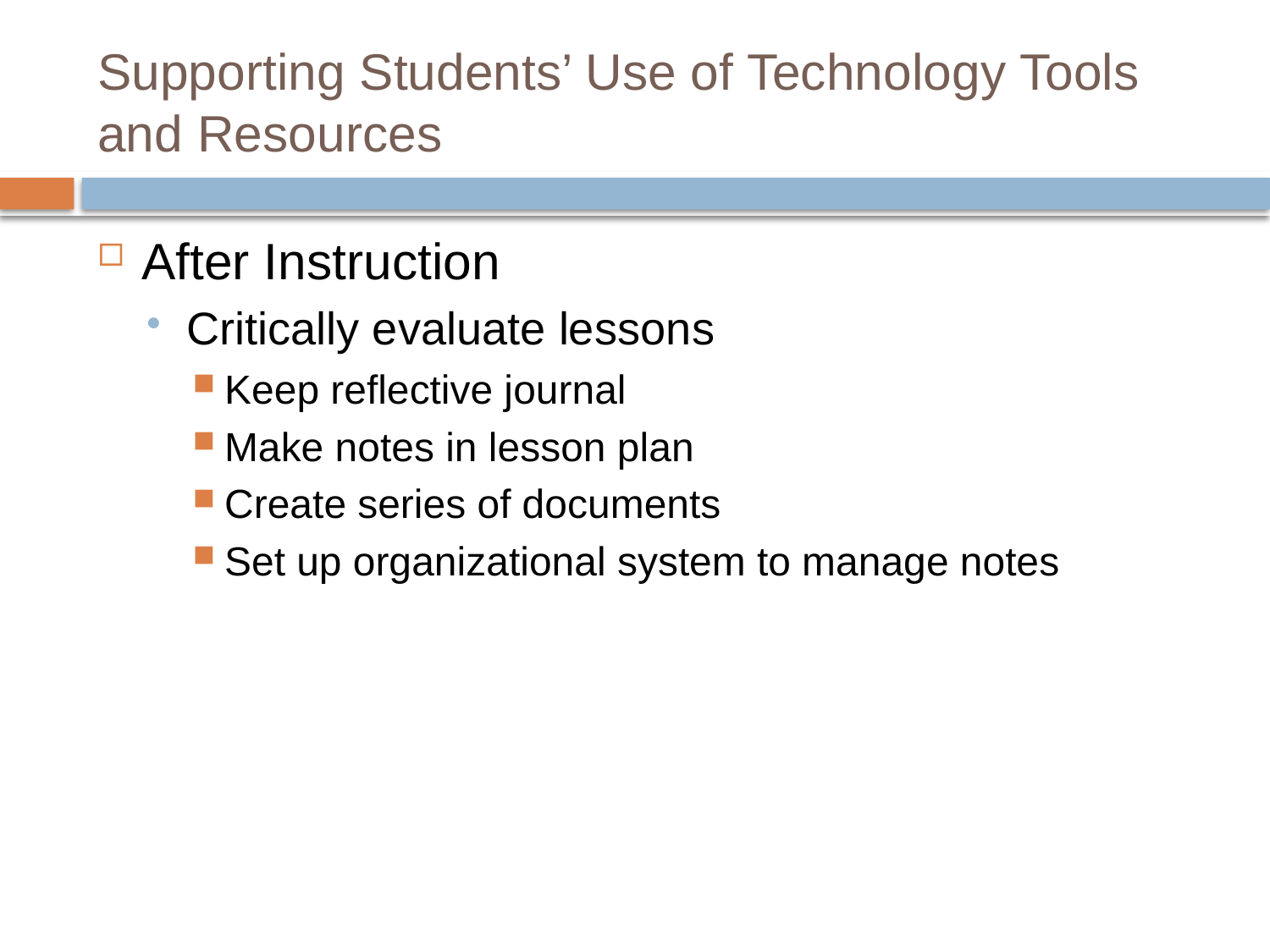

# Supporting Students’ Use of Technology Tools and Resources
After Instruction
Critically evaluate lessons
Keep reflective journal
Make notes in lesson plan
Create series of documents
Set up organizational system to manage notes